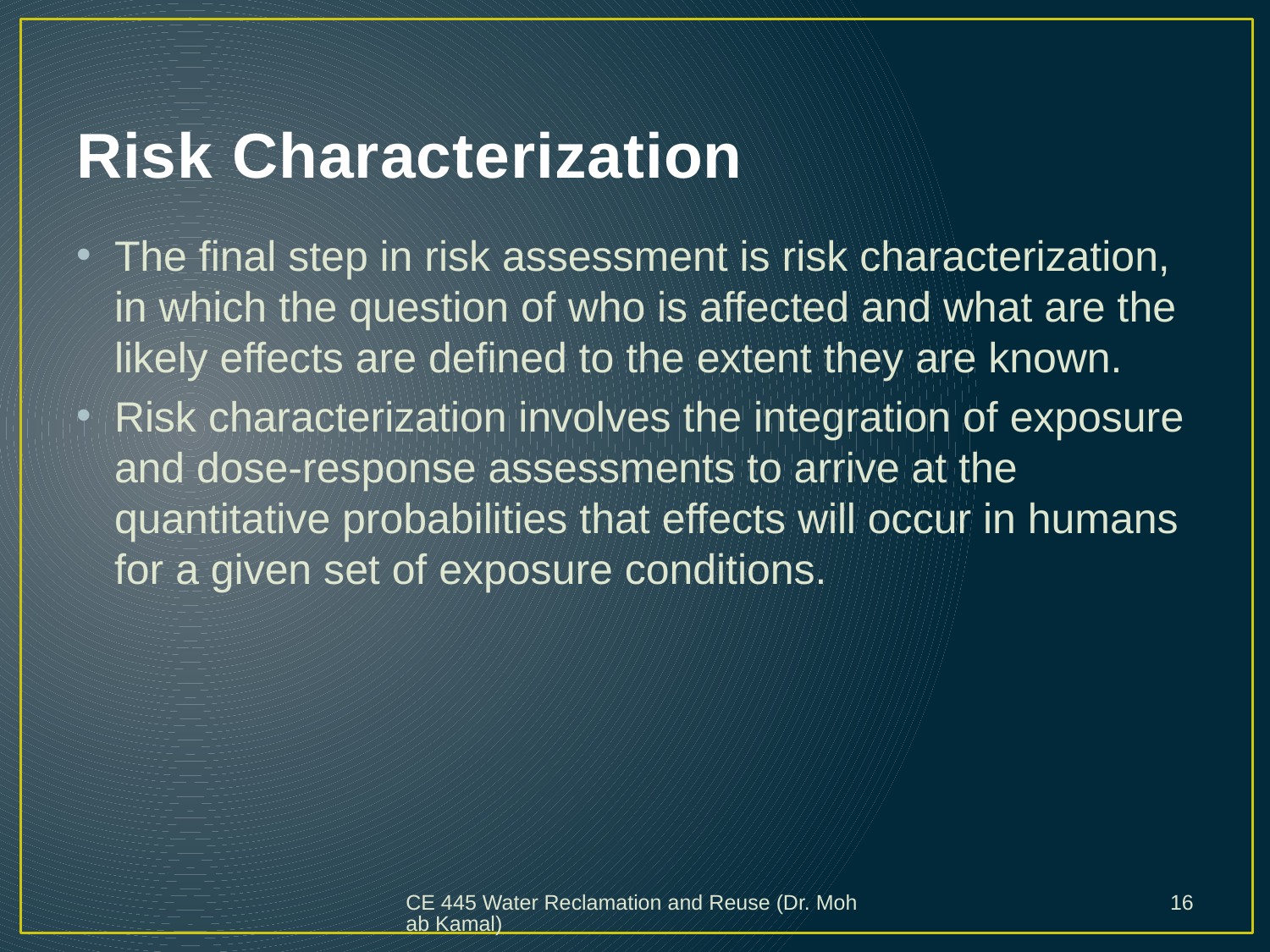

# Risk Characterization
The final step in risk assessment is risk characterization, in which the question of who is affected and what are the likely effects are defined to the extent they are known.
Risk characterization involves the integration of exposure and dose-response assessments to arrive at the quantitative probabilities that effects will occur in humans for a given set of exposure conditions.
CE 445 Water Reclamation and Reuse (Dr. Mohab Kamal)
16